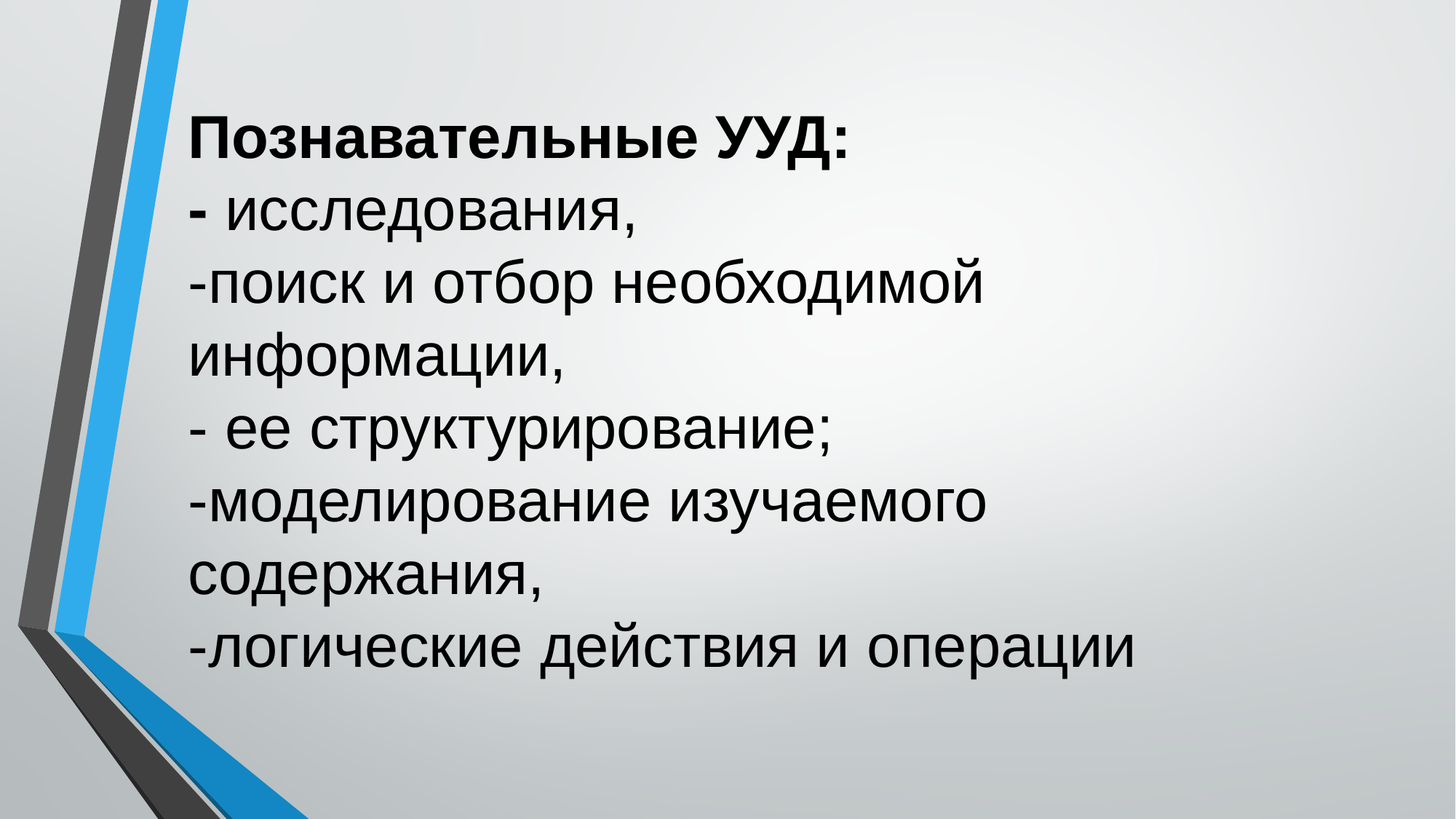

# Познавательные УУД: - исследования, -поиск и отбор необходимой информации, - ее структурирование; -моделирование изучаемого содержания, -логические действия и операции